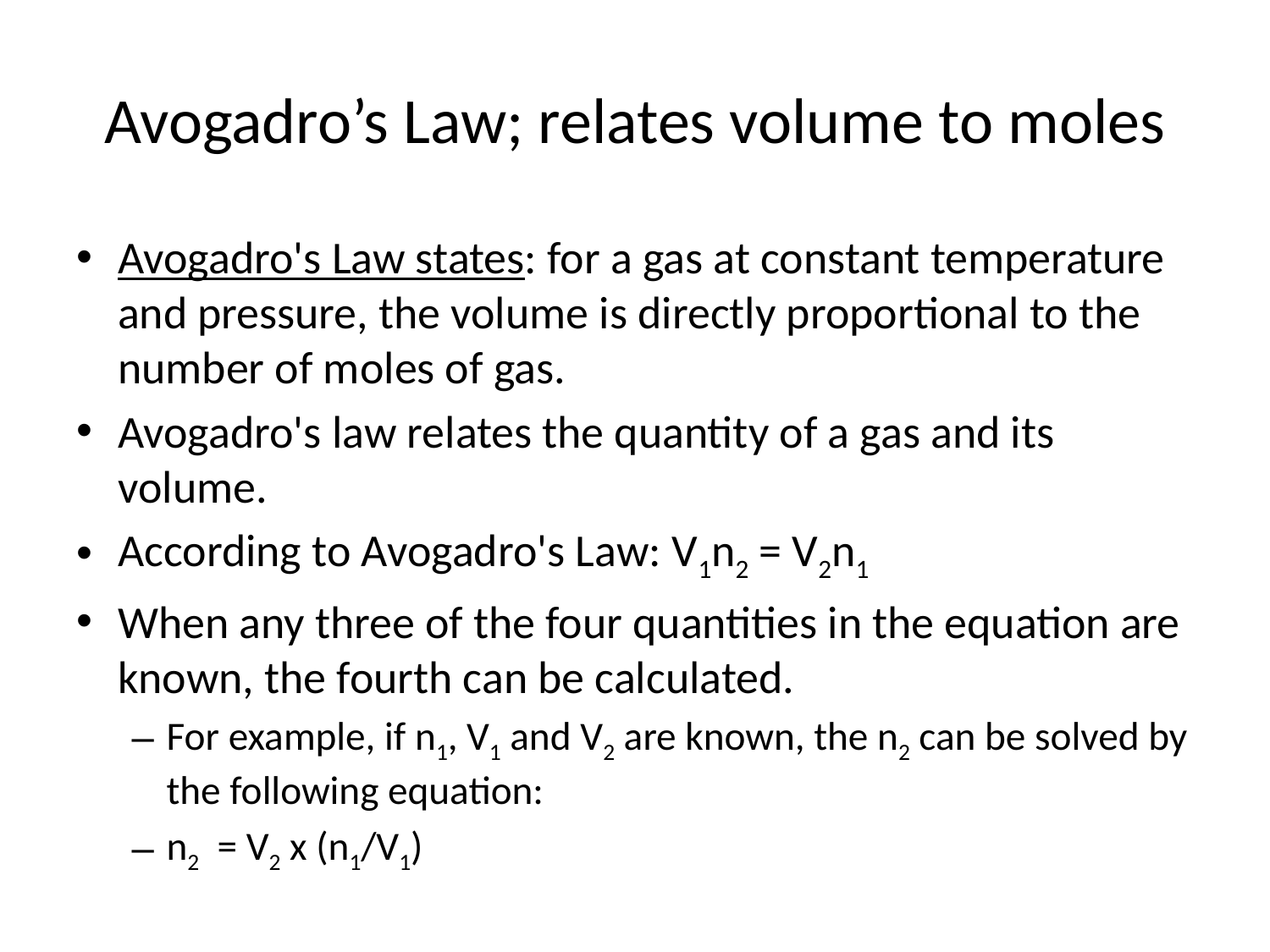

# Avogadro’s Law; relates volume to moles
Avogadro's Law states: for a gas at constant temperature and pressure, the volume is directly proportional to the number of moles of gas.
Avogadro's law relates the quantity of a gas and its volume.
According to Avogadro's Law: V1n2 = V2n1
When any three of the four quantities in the equation are known, the fourth can be calculated.
For example, if n1, V1 and V2 are known, the n2 can be solved by the following equation:
n2  = V2 x (n1/V1)